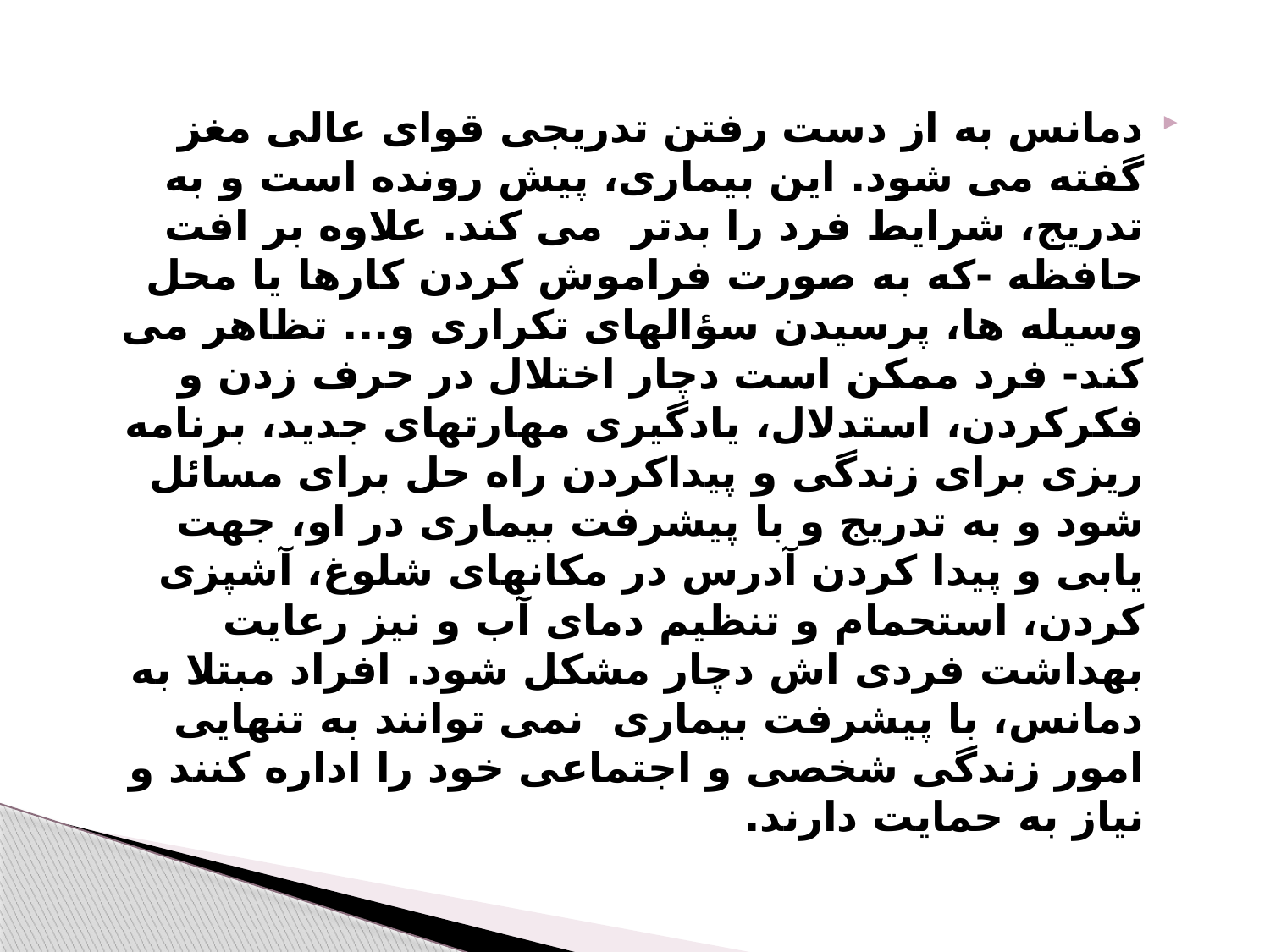

دمانس به از دست رفتن تدریجی قوای عالی مغز گفته می شود. این بیماری، پیش رونده است و به تدریج، شرایط فرد را بدتر  می کند. علاوه بر افت حافظه -که به صورت فراموش کردن کارها یا محل وسیله ها، پرسیدن سؤالهای تکراری و... تظاهر می کند- فرد ممکن است دچار اختلال در حرف زدن و فکرکردن، استدلال، یادگیری مهارتهای جدید، برنامه ریزی برای زندگی و پیداکردن راه حل برای مسائل شود و به تدریج و با پیشرفت بیماری در او، جهت یابی و پیدا کردن آدرس در مکانهای شلوغ، آشپزی کردن، استحمام و تنظیم دمای آب و نیز رعایت بهداشت فردی اش دچار مشکل شود. افراد مبتلا به دمانس، با پیشرفت بیماری  نمی توانند به تنهایی امور زندگی شخصی و اجتماعی خود را اداره کنند و نیاز به حمایت دارند.